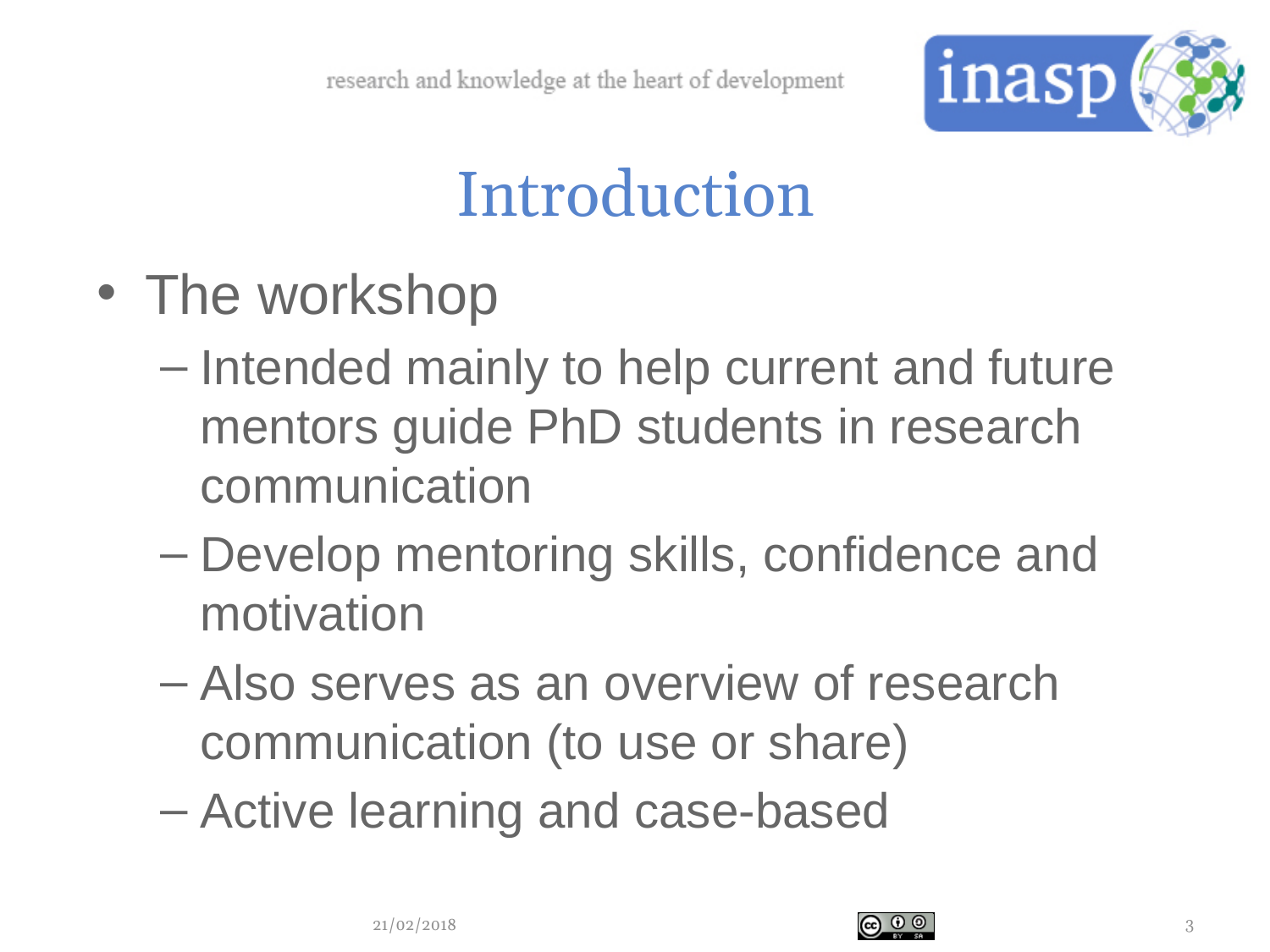

# Introduction
The workshop
Intended mainly to help current and future mentors guide PhD students in research communication
Develop mentoring skills, confidence and motivation
Also serves as an overview of research communication (to use or share)
Active learning and case-based
21/02/2018

3